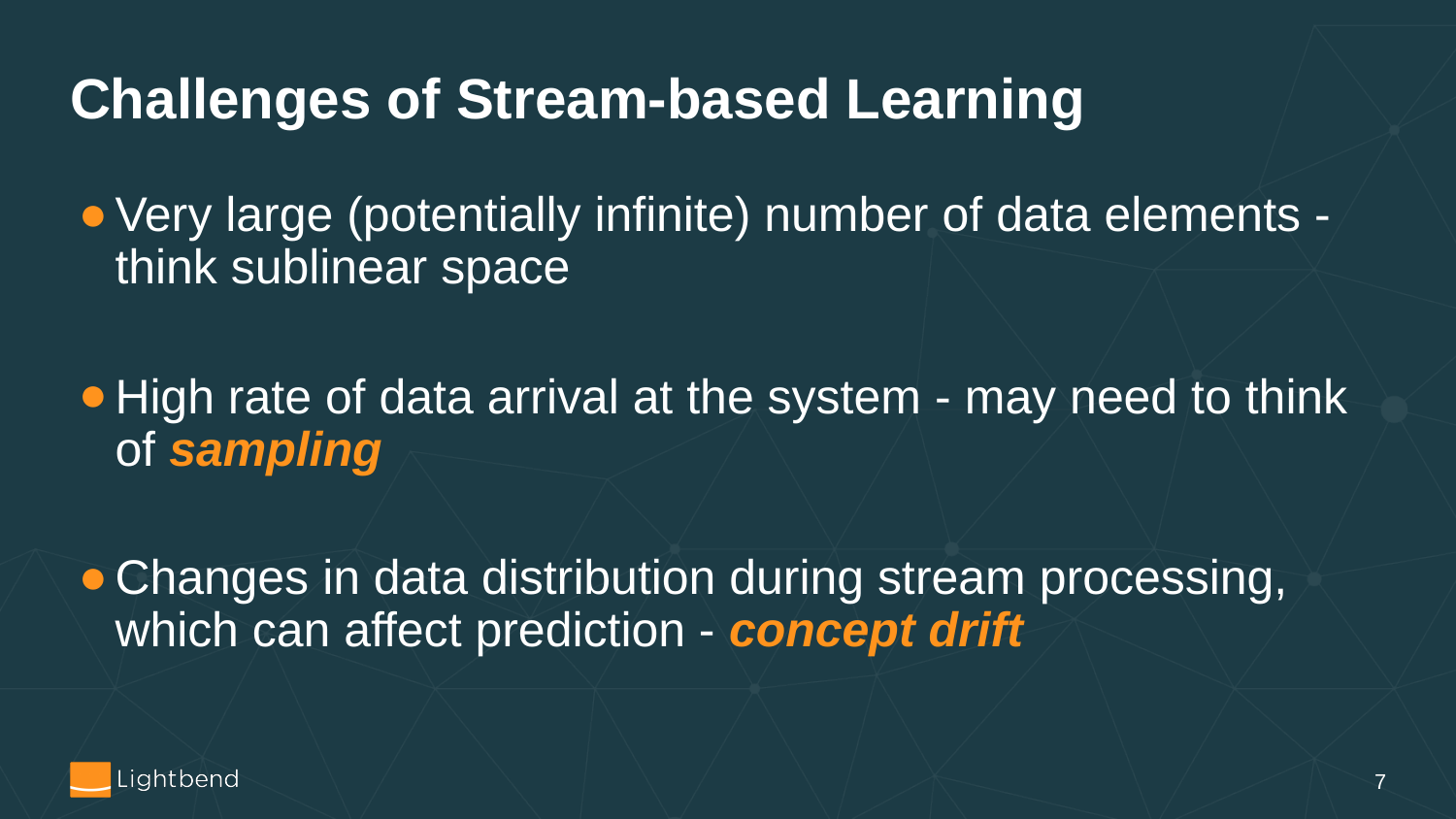

# Challenges of Stream-based Learning
Very large (potentially infinite) number of data elements - think sublinear space

High rate of data arrival at the system - may need to think of sampling

Changes in data distribution during stream processing, which can affect prediction - concept drift
7